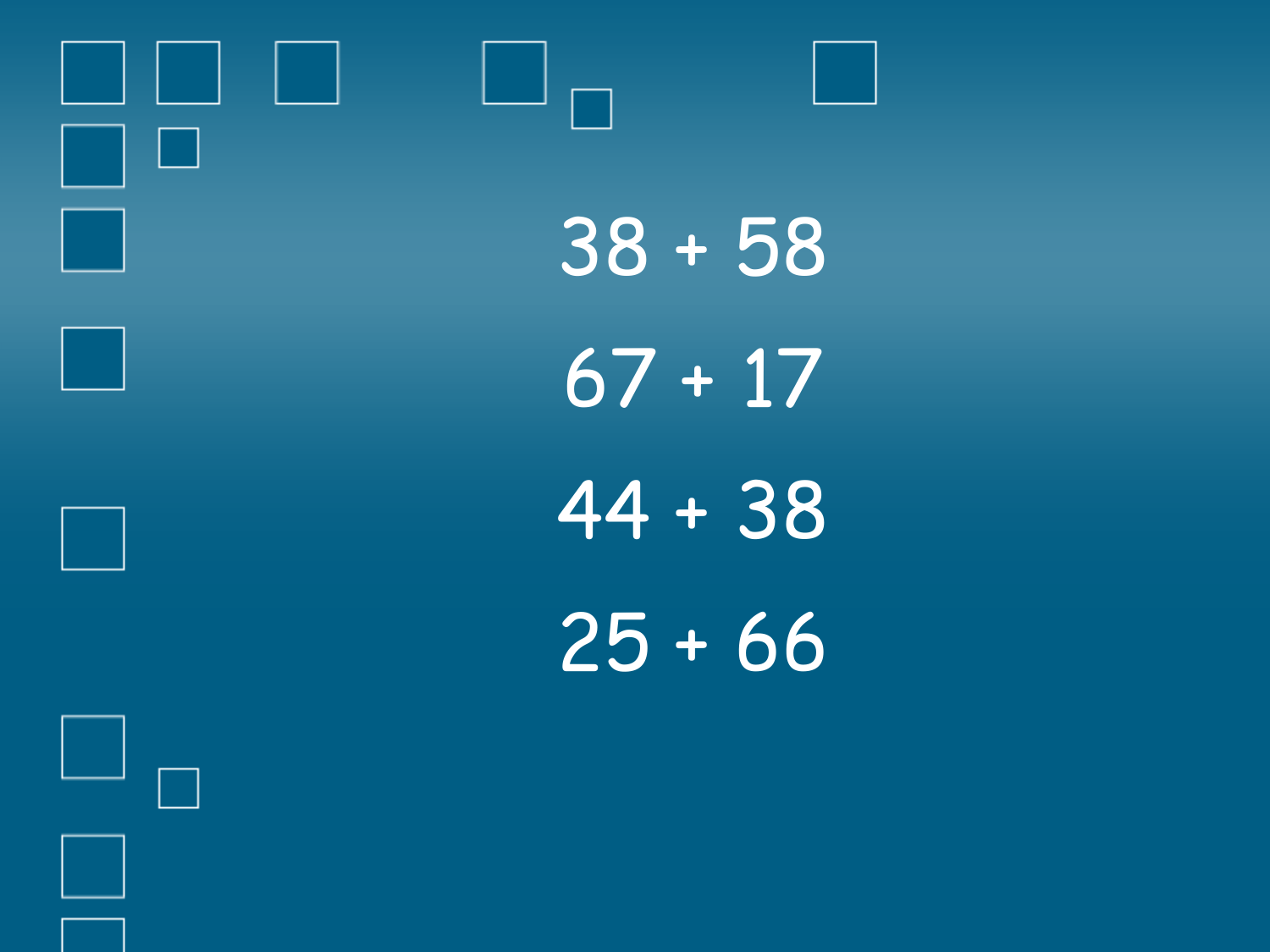

38 + 58
67 + 17
44 + 38
25 + 66